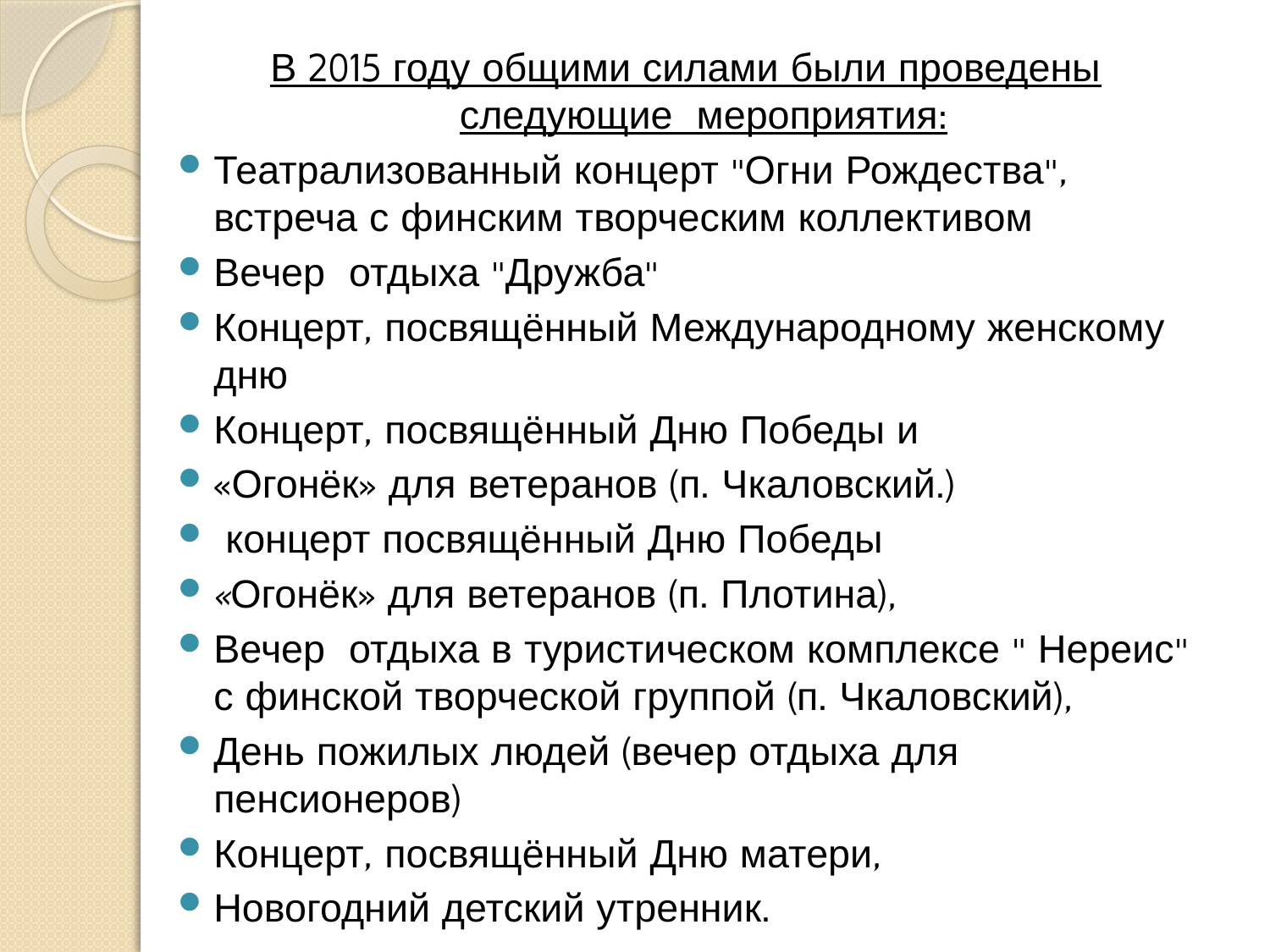

В 2015 году общими силами были проведены следующие  мероприятия:
Театрализованный концерт "Огни Рождества", встреча с финским творческим коллективом
Вечер  отдыха "Дружба"
Концерт, посвящённый Международному женскому дню
Концерт, посвящённый Дню Победы и
«Огонёк» для ветеранов (п. Чкаловский.)
 концерт посвящённый Дню Победы
«Огонёк» для ветеранов (п. Плотина),
Вечер  отдыха в туристическом комплексе " Нереис" с финской творческой группой (п. Чкаловский),
День пожилых людей (вечер отдыха для пенсионеров)
Концерт, посвящённый Дню матери,
Новогодний детский утренник.